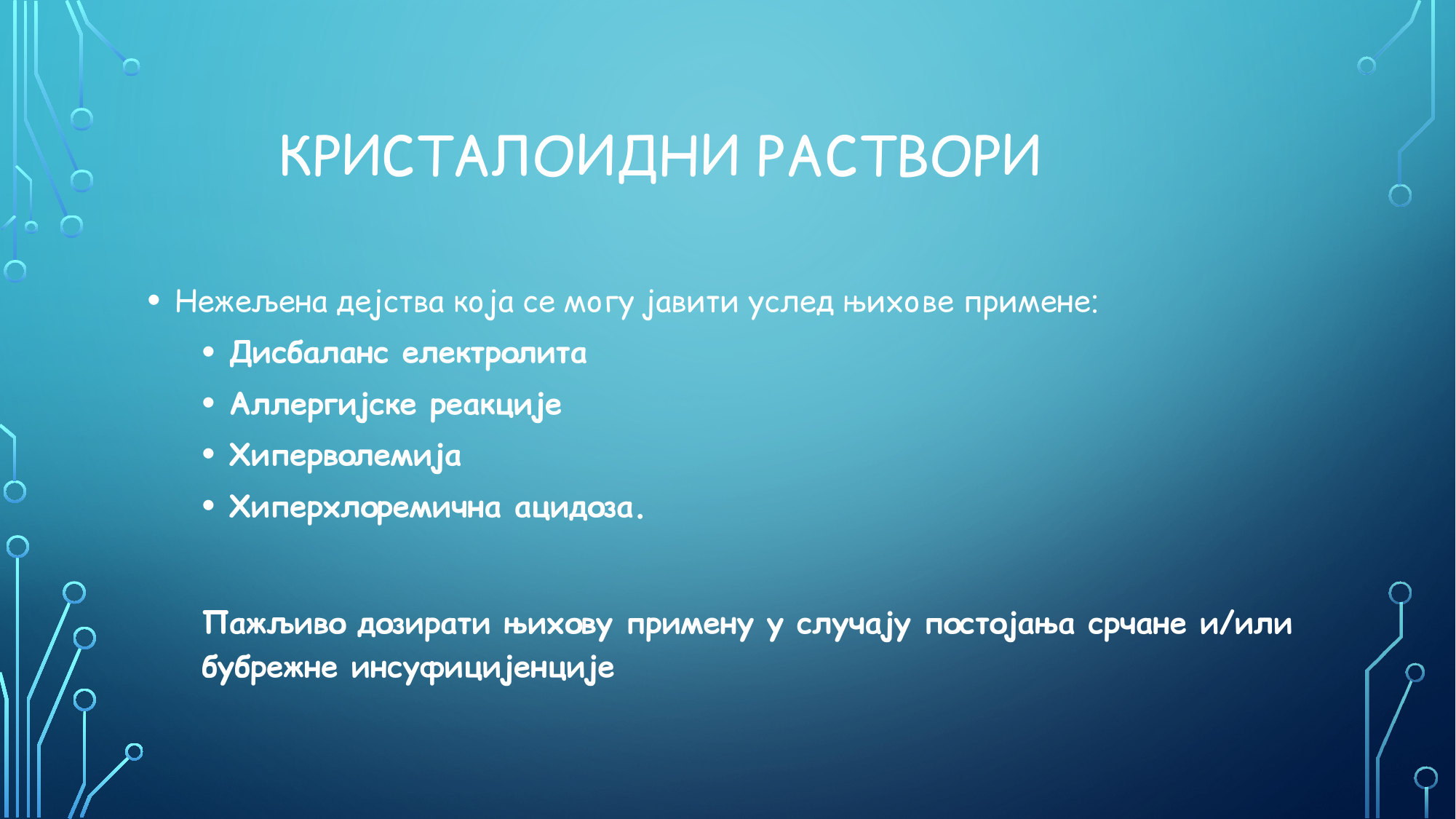

# Кристалоидни раствори
Нежељена дејства која се могу јавити услед њихове примене:
Дисбаланс електролита
Аллергијске реакције
Хиперволемија
Хиперхлоремична ацидоза.

Пажљиво дозирати њихову примену у случају постојања срчане и/или бубрежне инсуфицијенције